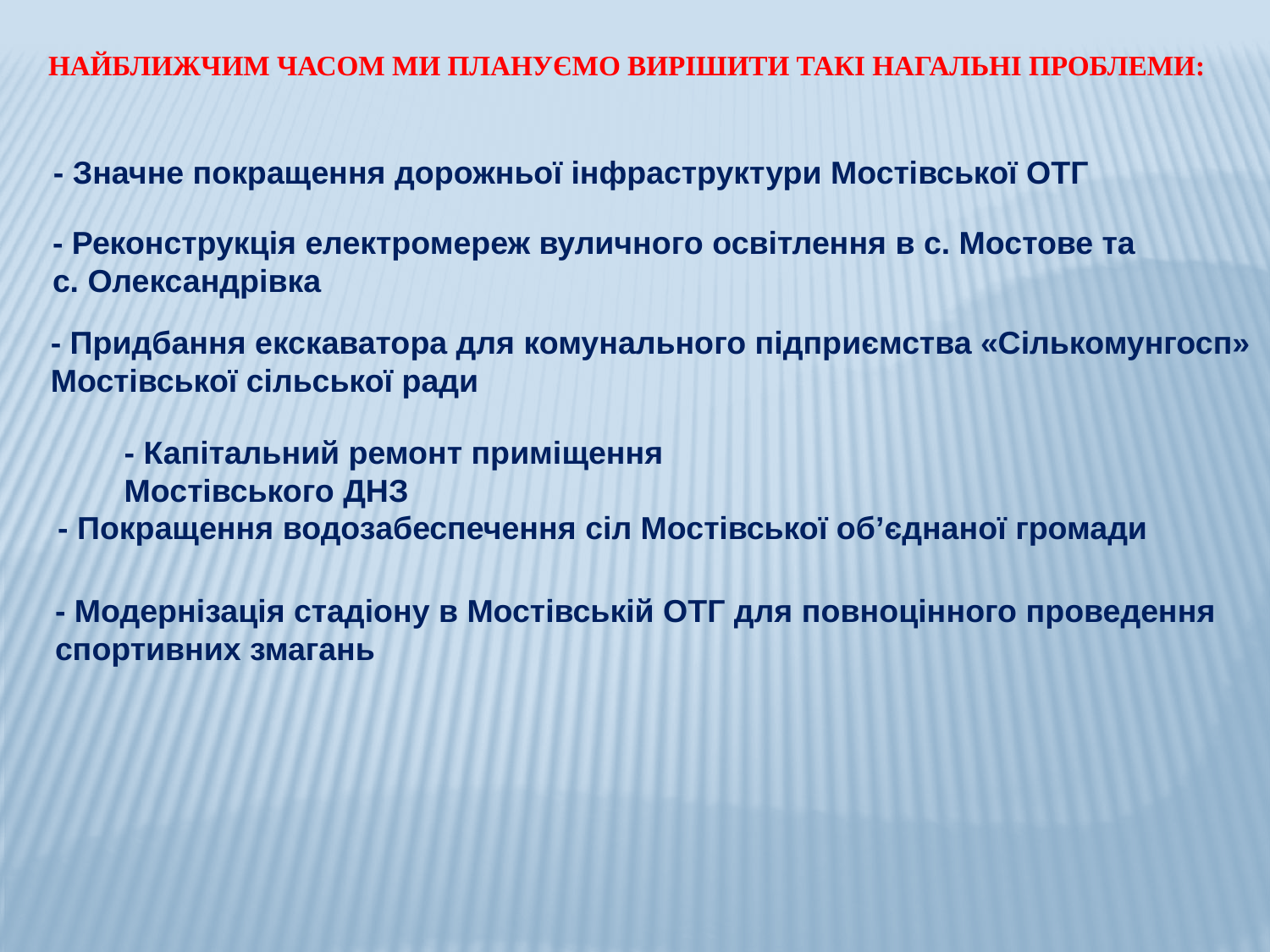

Найближчим часом ми плануємо вирішити такі нагальні проблеми:
- Значне покращення дорожньої інфраструктури Мостівської ОТГ
- Реконструкція електромереж вуличного освітлення в с. Мостове та
с. Олександрівка
- Придбання екскаватора для комунального підприємства «Сількомунгосп»
Мостівської сільської ради
- Капітальний ремонт приміщення Мостівського ДНЗ
- Покращення водозабеспечення сіл Мостівської об’єднаної громади
- Модернізація стадіону в Мостівській ОТГ для повноцінного проведення
спортивних змагань